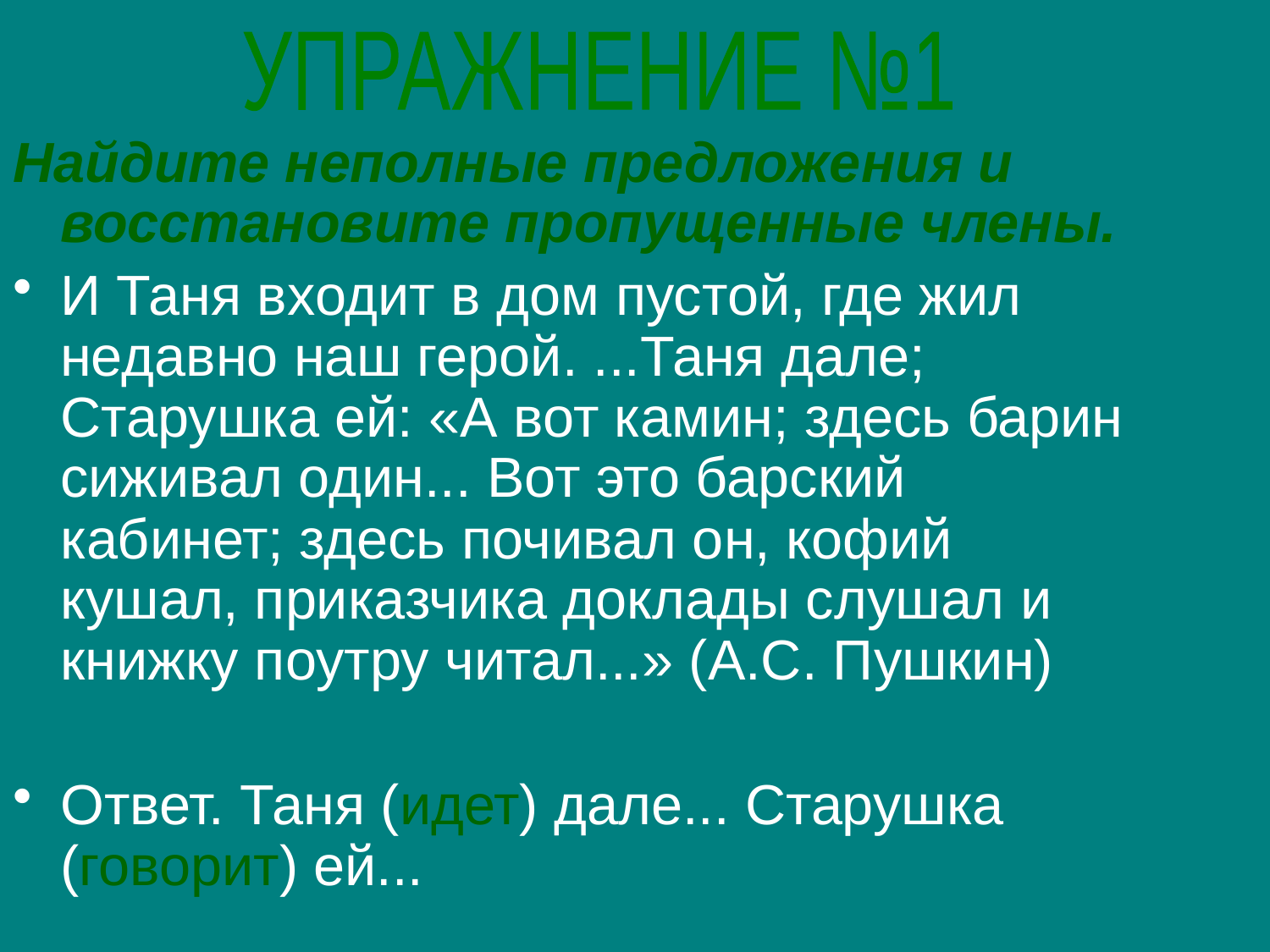

УПРАЖНЕНИЕ №1
Найдите неполные предложения и восстановите пропущенные члены.
И Таня входит в дом пустой, где жил недавно наш герой. ...Таня дале; Старушка ей: «А вот камин; здесь барин сиживал один... Вот это барский кабинет; здесь почивал он, кофий кушал, приказчика доклады слушал и книжку поутру читал...» (А.С. Пушкин)

Ответ. Таня (идет) дале... Старушка (говорит) ей...